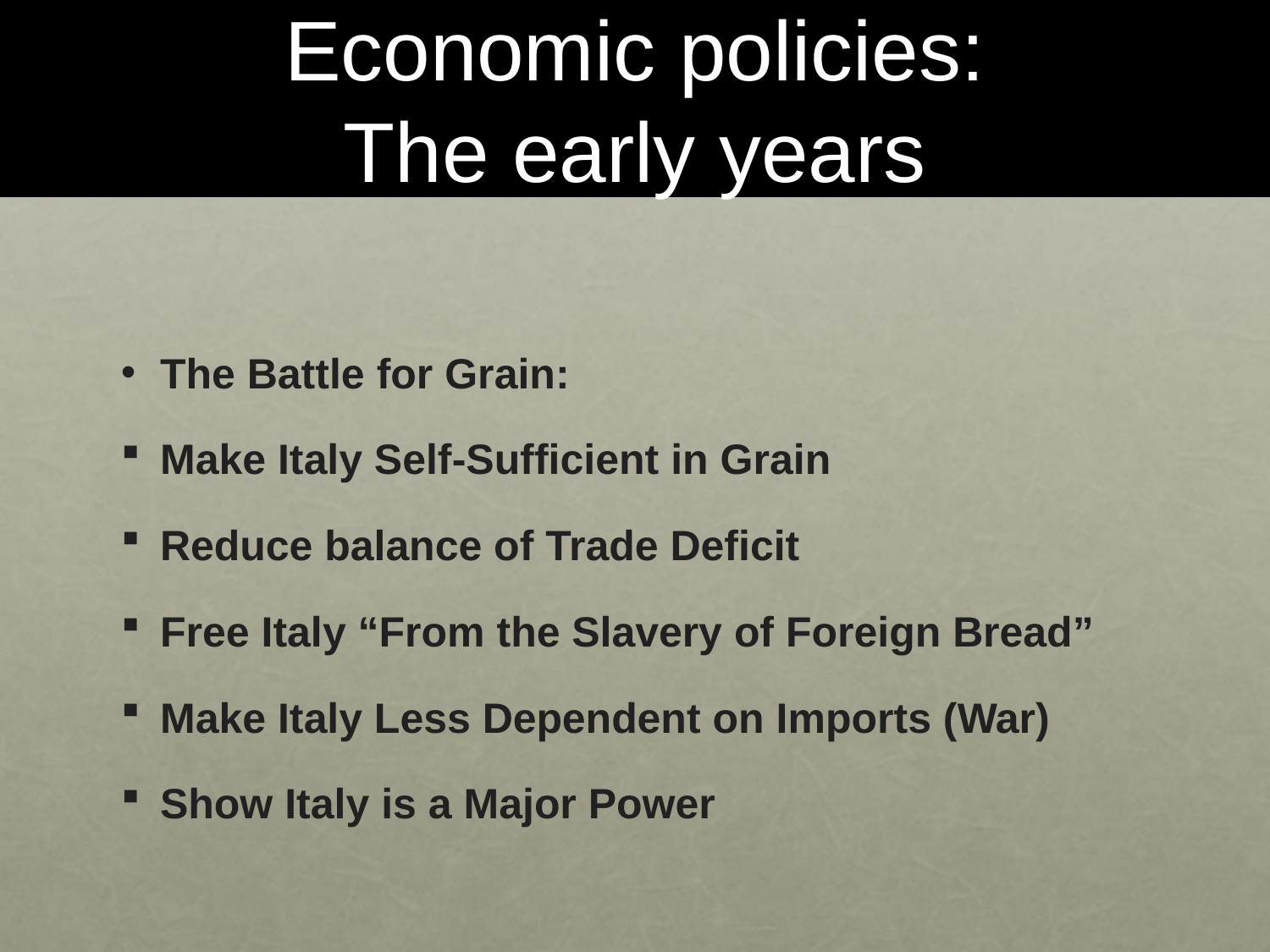

# Economic policies: The early years

The Battle for Grain:
Make Italy Self-Sufficient in Grain
Reduce balance of Trade Deficit
Free Italy “From the Slavery of Foreign Bread”
Make Italy Less Dependent on Imports (War)
Show Italy is a Major Power